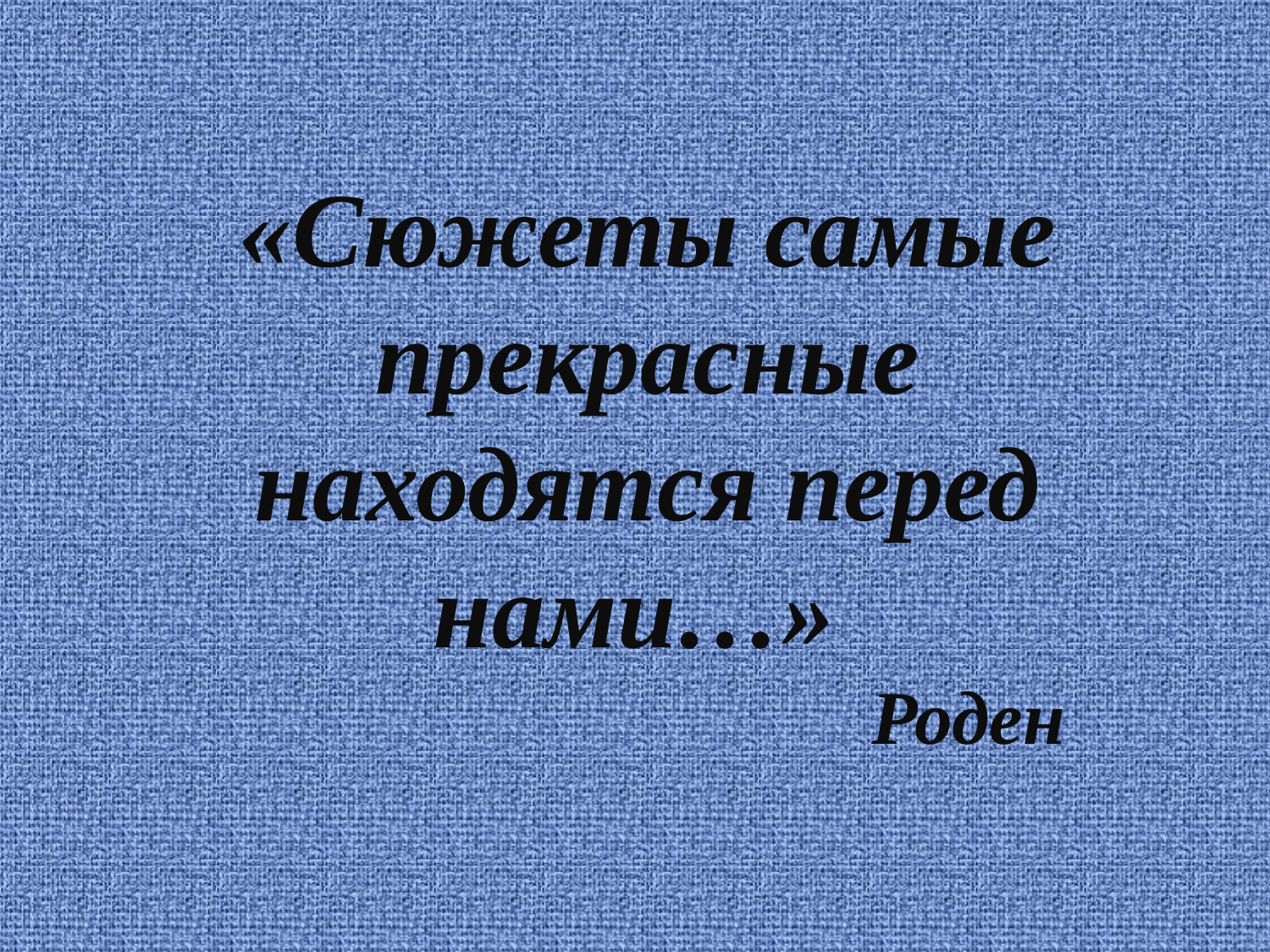

# «Сюжеты самые прекрасные находятся перед нами…» Роден